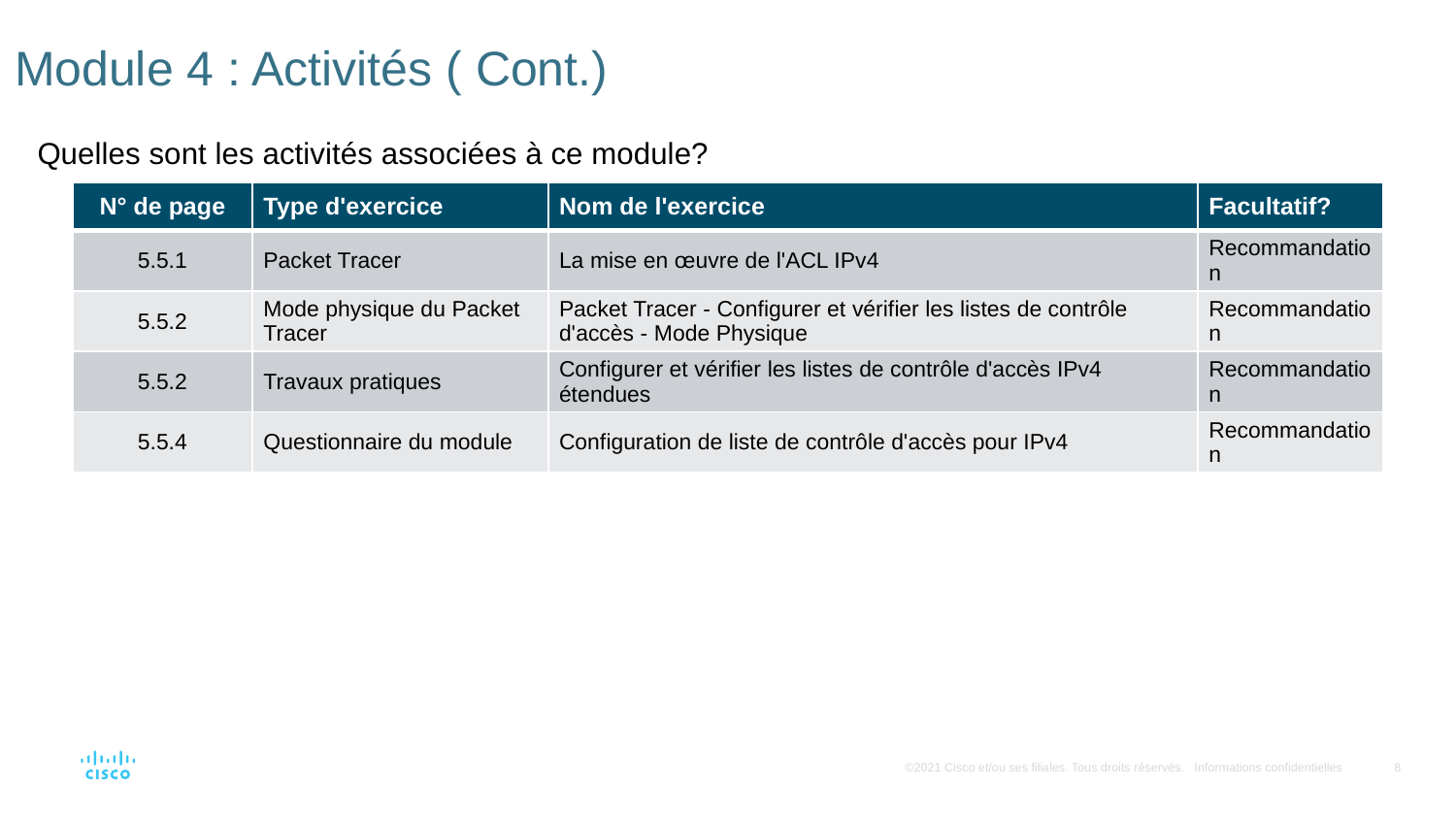

# Module 4 : Activités ( Cont.)
Quelles sont les activités associées à ce module?

| N° de page | Type d'exercice | Nom de l'exercice | Facultatif? |
| --- | --- | --- | --- |
| 5.5.1 | Packet Tracer | La mise en œuvre de l'ACL IPv4 | Recommandation |
| 5.5.2 | Mode physique du Packet Tracer | Packet Tracer - Configurer et vérifier les listes de contrôle d'accès - Mode Physique | Recommandation |
| 5.5.2 | Travaux pratiques | Configurer et vérifier les listes de contrôle d'accès IPv4 étendues | Recommandation |
| 5.5.4 | Questionnaire du module | Configuration de liste de contrôle d'accès pour IPv4 | Recommandation |